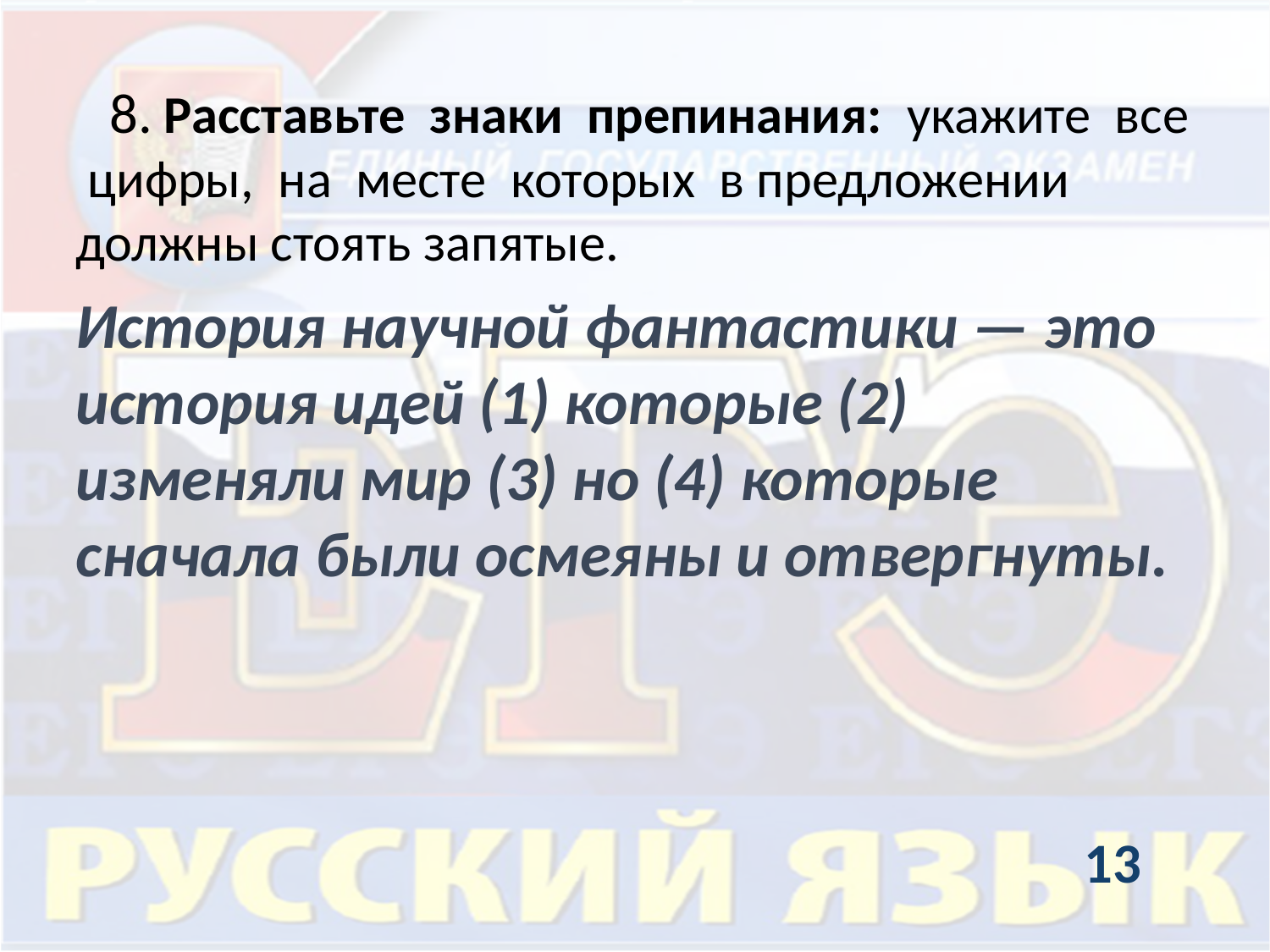

8. Расставьте  знаки  препинания:  укажите  все  цифры,  на  месте  которых  в предложении должны стоять запятые.
История научной фантастики — это история идей (1) которые (2) изменяли мир (3) но (4) которые сначала были осмеяны и отвергнуты.

13